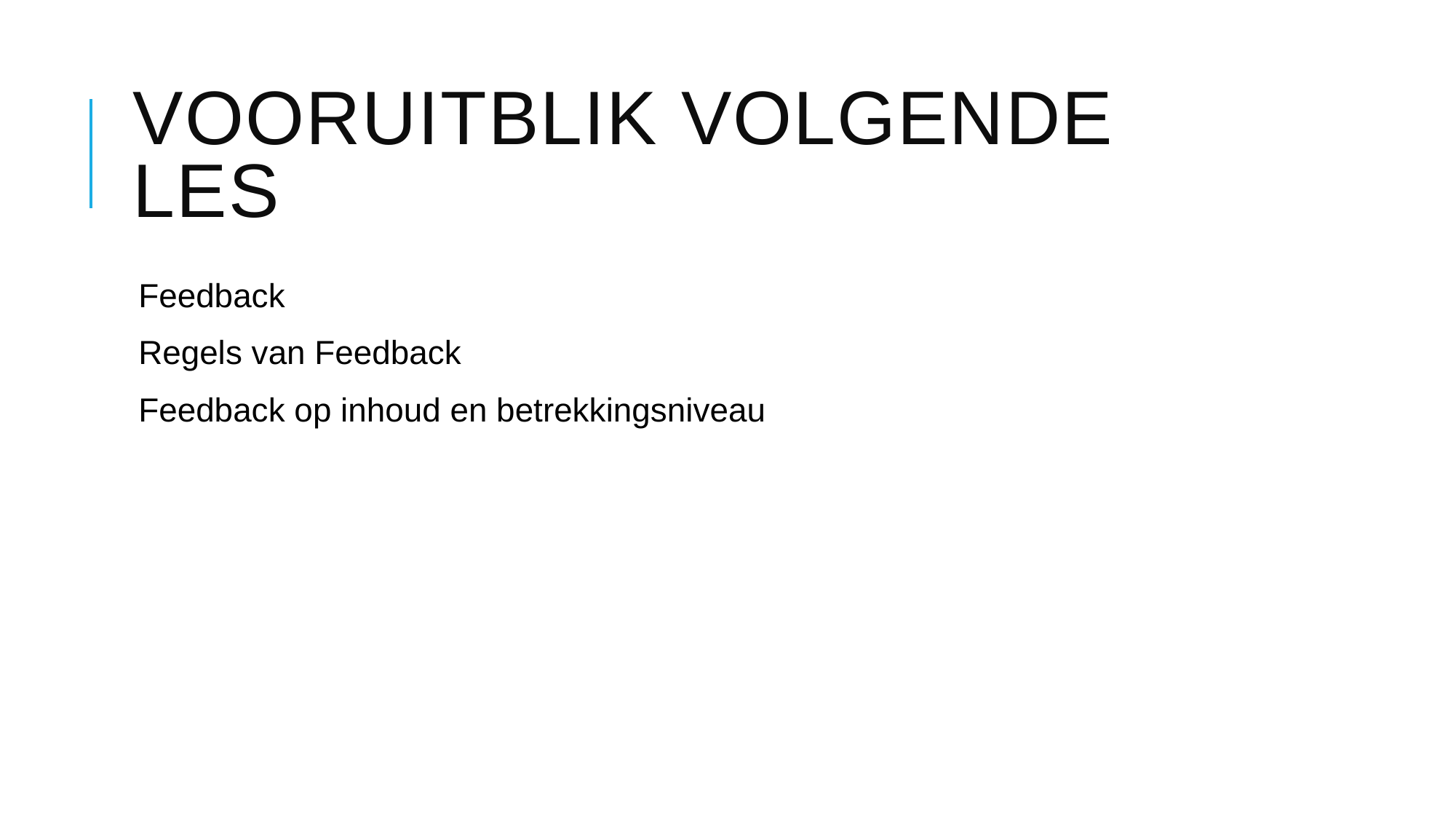

# Vooruitblik volgende les
Feedback
Regels van Feedback
Feedback op inhoud en betrekkingsniveau